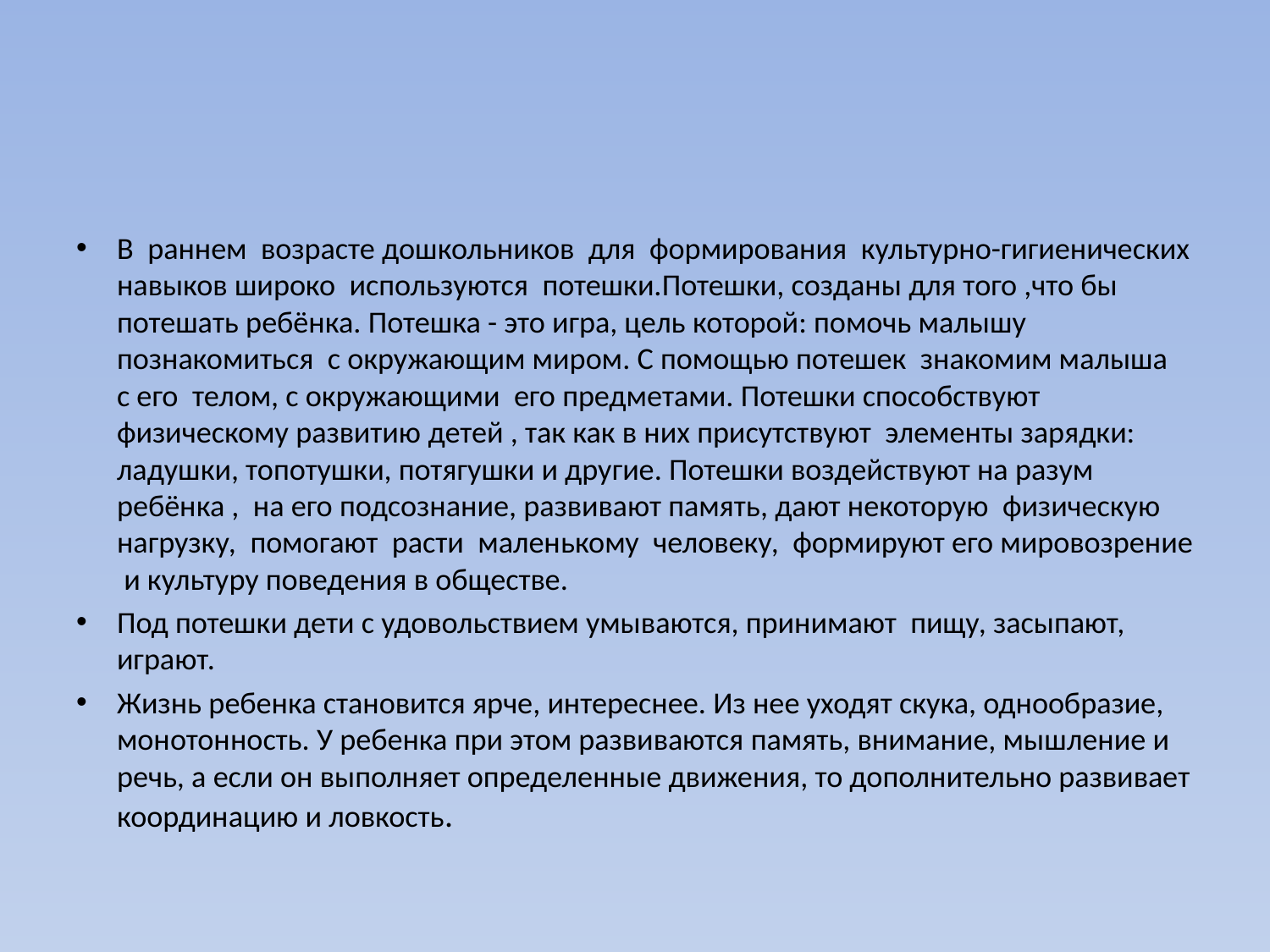

#
В  раннем  возрасте дошкольников  для  формирования  культурно-гигиенических навыков широко  используются  потешки.Потешки, созданы для того ,что бы потешать ребёнка. Потешка - это игра, цель которой: помочь малышу  познакомиться  с окружающим миром. С помощью потешек  знакомим малыша  с его  телом, с окружающими  его предметами. Потешки способствуют физическому развитию детей , так как в них присутствуют  элементы зарядки: ладушки, топотушки, потягушки и другие. Потешки воздействуют на разум  ребёнка ,  на его подсознание, развивают память, дают некоторую  физическую  нагрузку,  помогают  расти  маленькому  человеку,  формируют его мировозрение  и культуру поведения в обществе.
Под потешки дети с удовольствием умываются, принимают  пищу, засыпают, играют.
Жизнь ребенка становится ярче, интереснее. Из нее уходят скука, однообразие, монотонность. У ребенка при этом развиваются память, внимание, мышление и речь, а если он выполняет определенные движения, то дополнительно развивает координацию и ловкость.